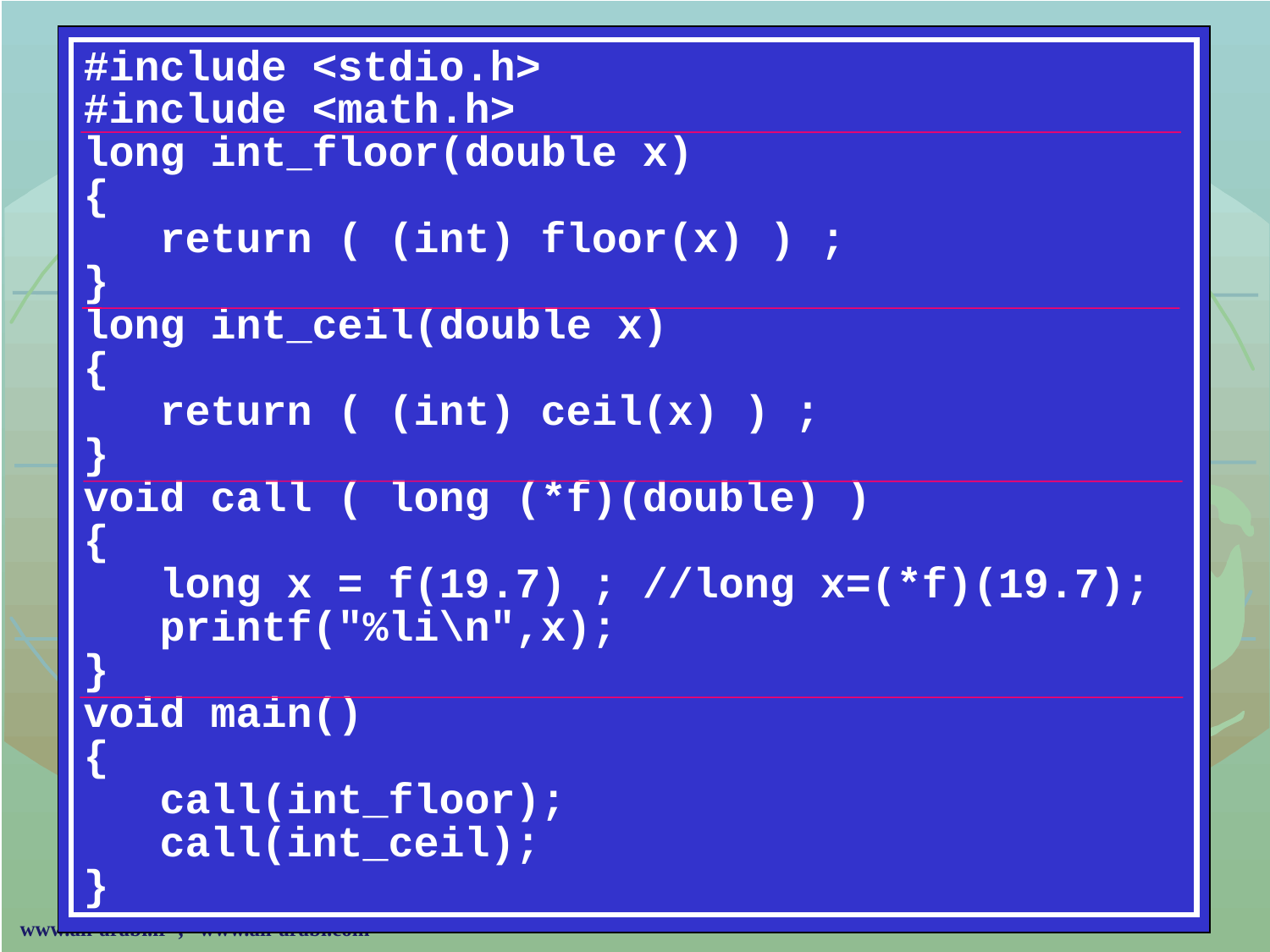

#include <stdio.h>
#include <math.h>
long int_floor(double x)
{
   return ( (int) floor(x) ) ;
}
long int_ceil(double x)
{
   return ( (int) ceil(x) ) ;
}
void call ( long (*f)(double) )
{
   long x = f(19.7) ; //long x=(*f)(19.7);
   printf("%li\n",x);
}
void main()
{
   call(int_floor);
   call(int_ceil);
}